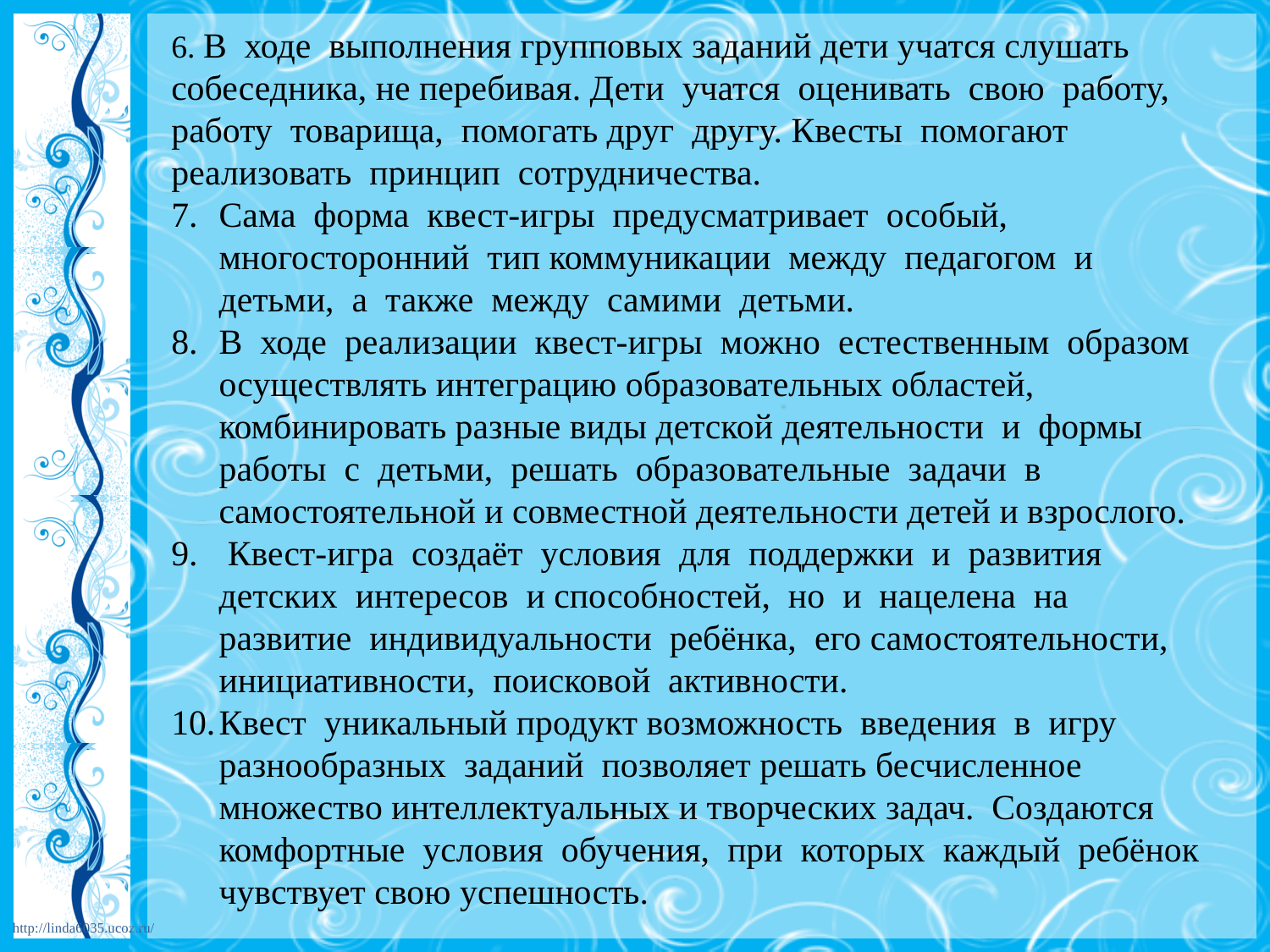

6. В  ходе  выполнения групповых заданий дети учатся слушать собеседника, не перебивая. Дети  учатся  оценивать  свою  работу,  работу  товарища,  помогать друг  другу. Квесты  помогают  реализовать  принцип  сотрудничества.
Сама  форма  квест-игры  предусматривает  особый,  многосторонний  тип коммуникации  между  педагогом  и  детьми,  а  также  между  самими  детьми.
В  ходе  реализации  квест-игры  можно  естественным  образом  осуществлять интеграцию образовательных областей, комбинировать разные виды детской деятельности  и  формы  работы  с  детьми,  решать  образовательные  задачи  в  самостоятельной и совместной деятельности детей и взрослого.
 Квест-игра  создаёт  условия  для  поддержки  и  развития  детских  интересов  и способностей,  но  и  нацелена  на  развитие  индивидуальности  ребёнка,  его самостоятельности,  инициативности,  поисковой  активности.
Квест  уникальный продукт возможность  введения  в  игру  разнообразных  заданий  позволяет решать бесчисленное множество интеллектуальных и творческих задач.  Создаются  комфортные  условия  обучения,  при  которых  каждый  ребёнок чувствует свою успешность.